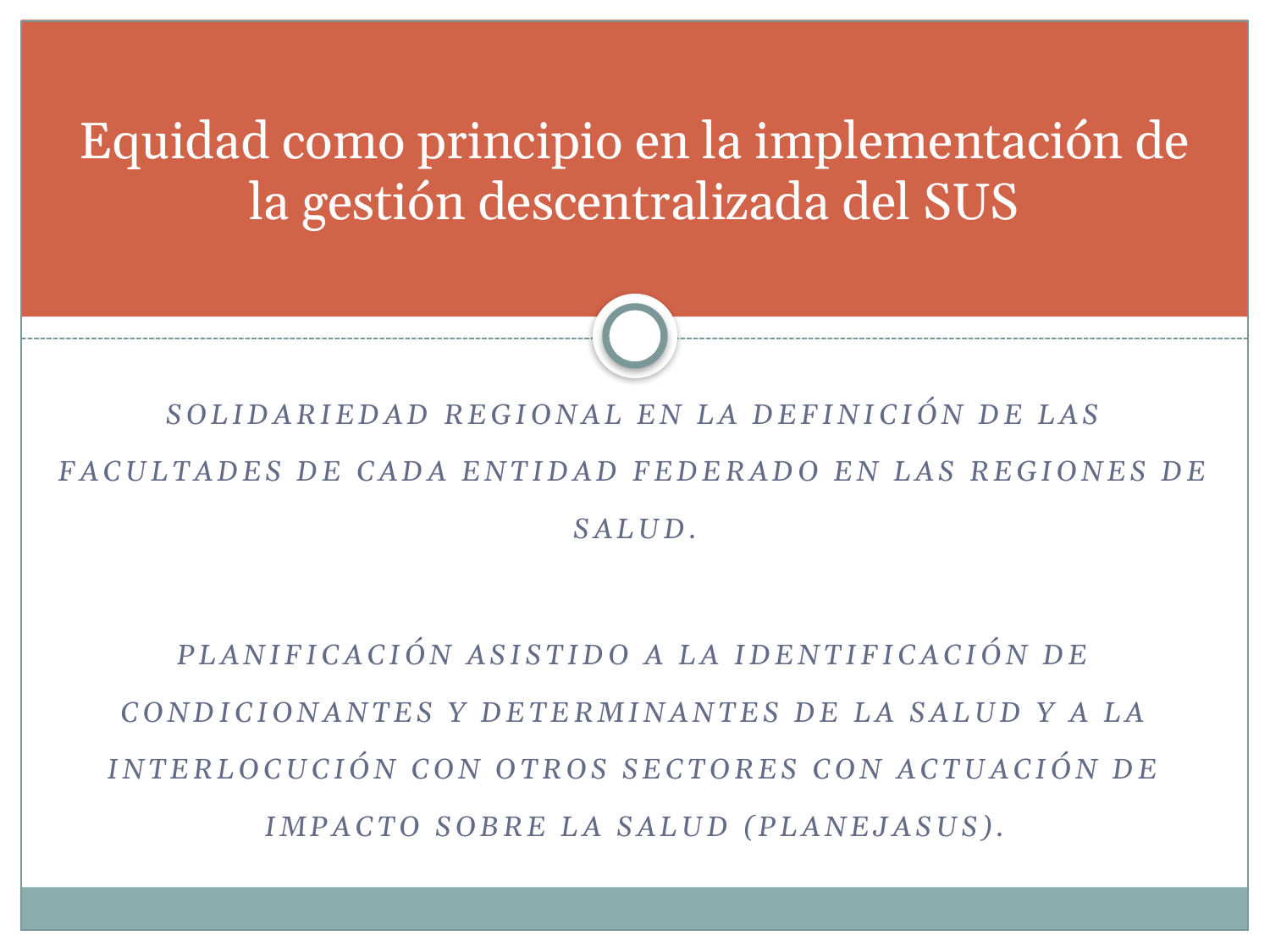

# Equidad como principio en la implementación de la gestión descentralizada del SUS
Solidariedad regional en la definición de las facultades de cada entidad federado en las regiones de salud.

Planificación asistido a la identificación de condicionantes y determinantes de la salud y a la interlocución con otros sectores con actuación de impacto sobre la salud (PLANEJASUS).